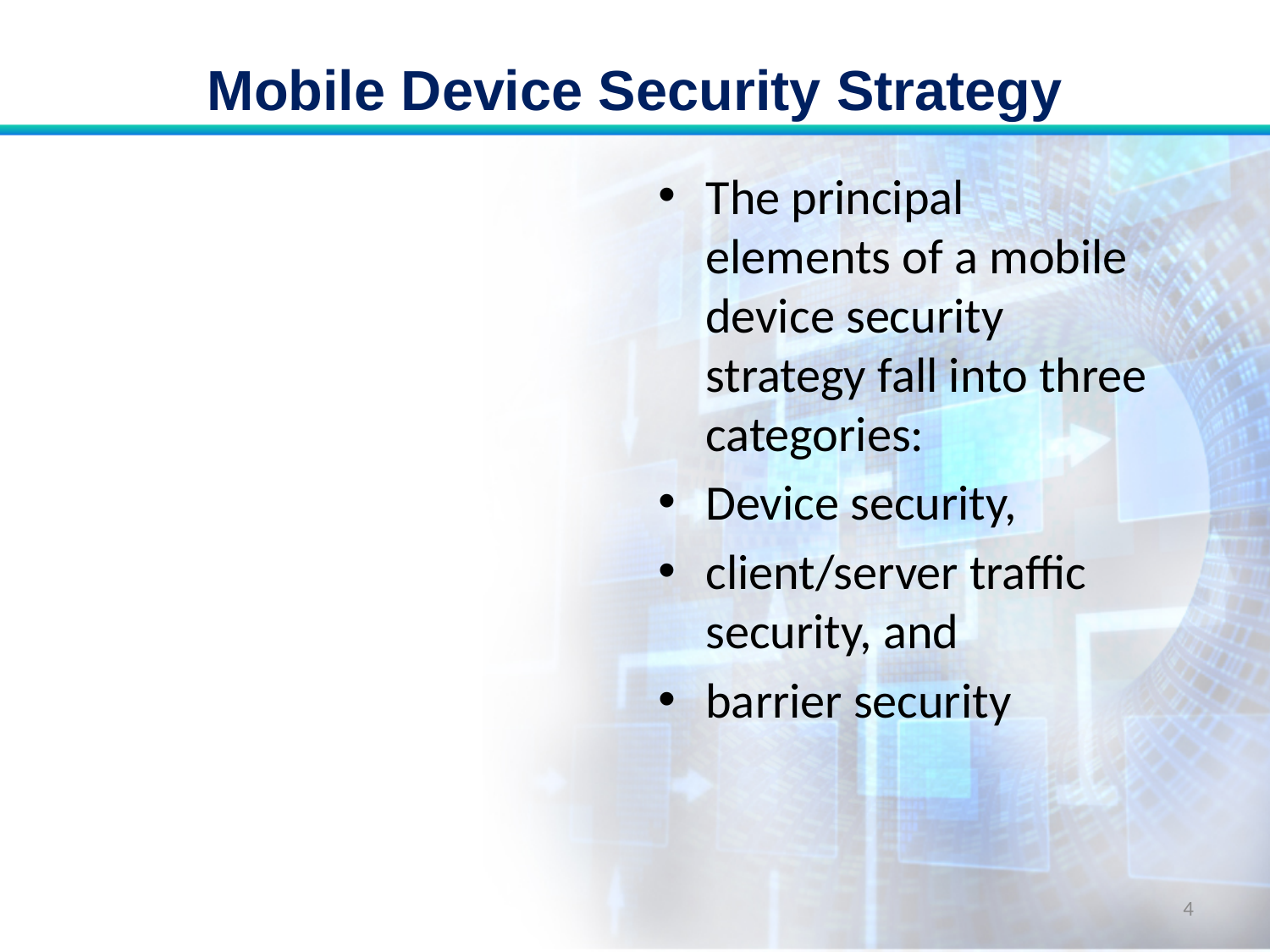

# Mobile Device Security Strategy
The principal elements of a mobile device security strategy fall into three categories:
Device security,
client/server traffic security, and
barrier security
4